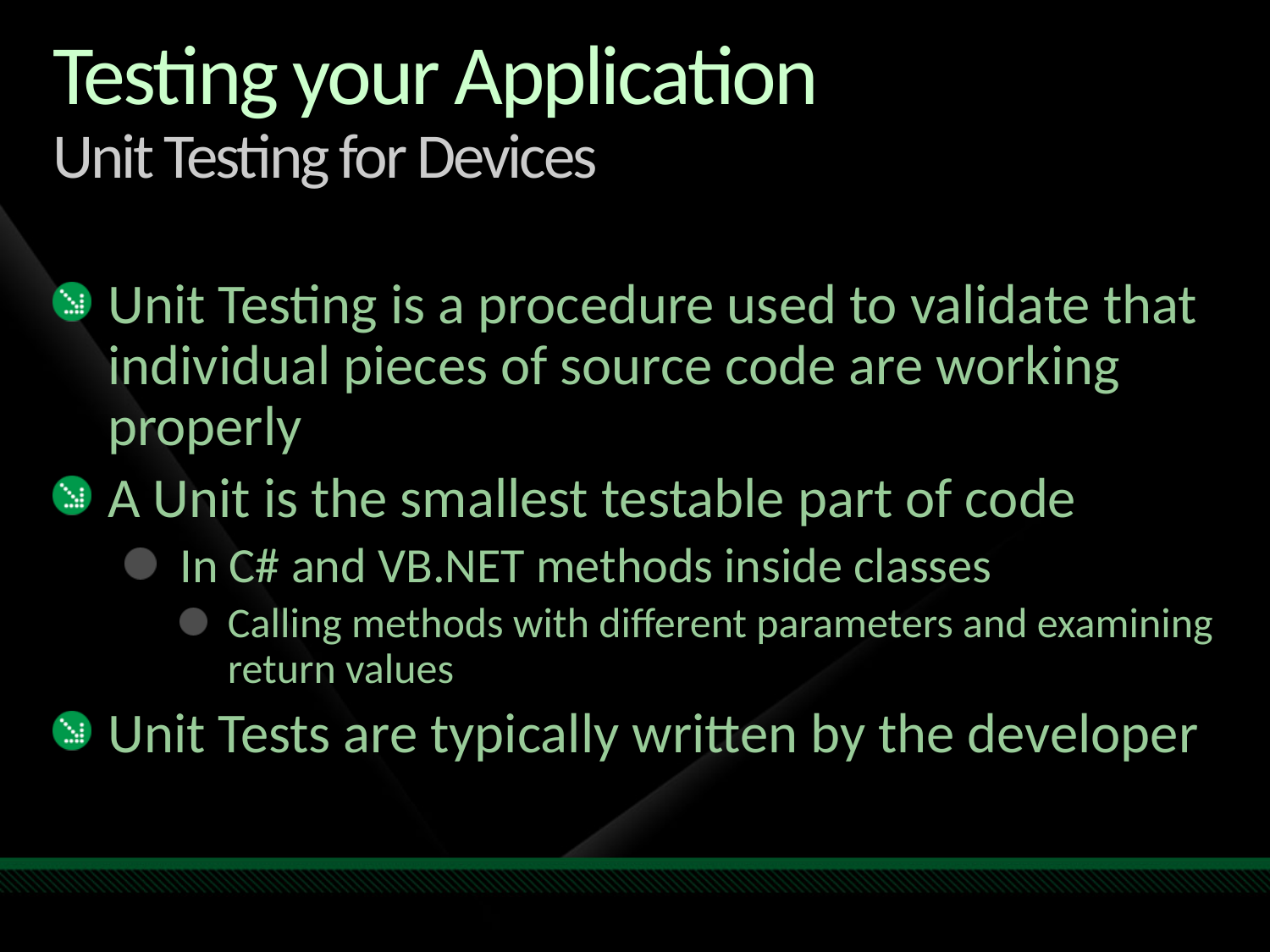

# Testing your Application Unit Testing for Devices

Unit Testing is a procedure used to validate that individual pieces of source code are working properly
A Unit is the smallest testable part of code
In C# and VB.NET methods inside classes
Calling methods with different parameters and examining return values
Unit Tests are typically written by the developer